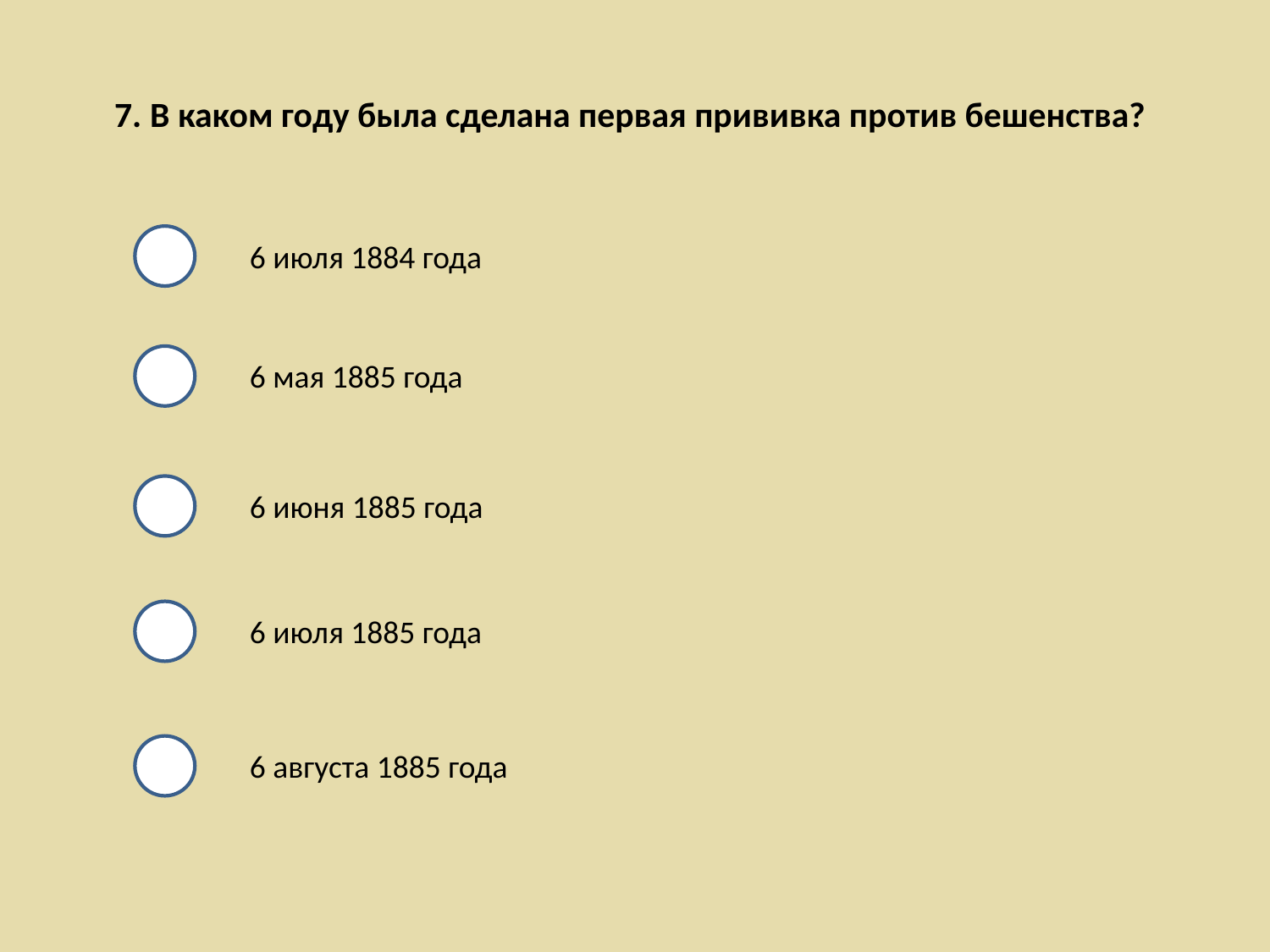

7. В каком году была сделана первая прививка против бешенства?

6 июля 1884 года

6 мая 1885 года
м
6 июня 1885 года

6 июля 1885 года

6 августа 1885 года